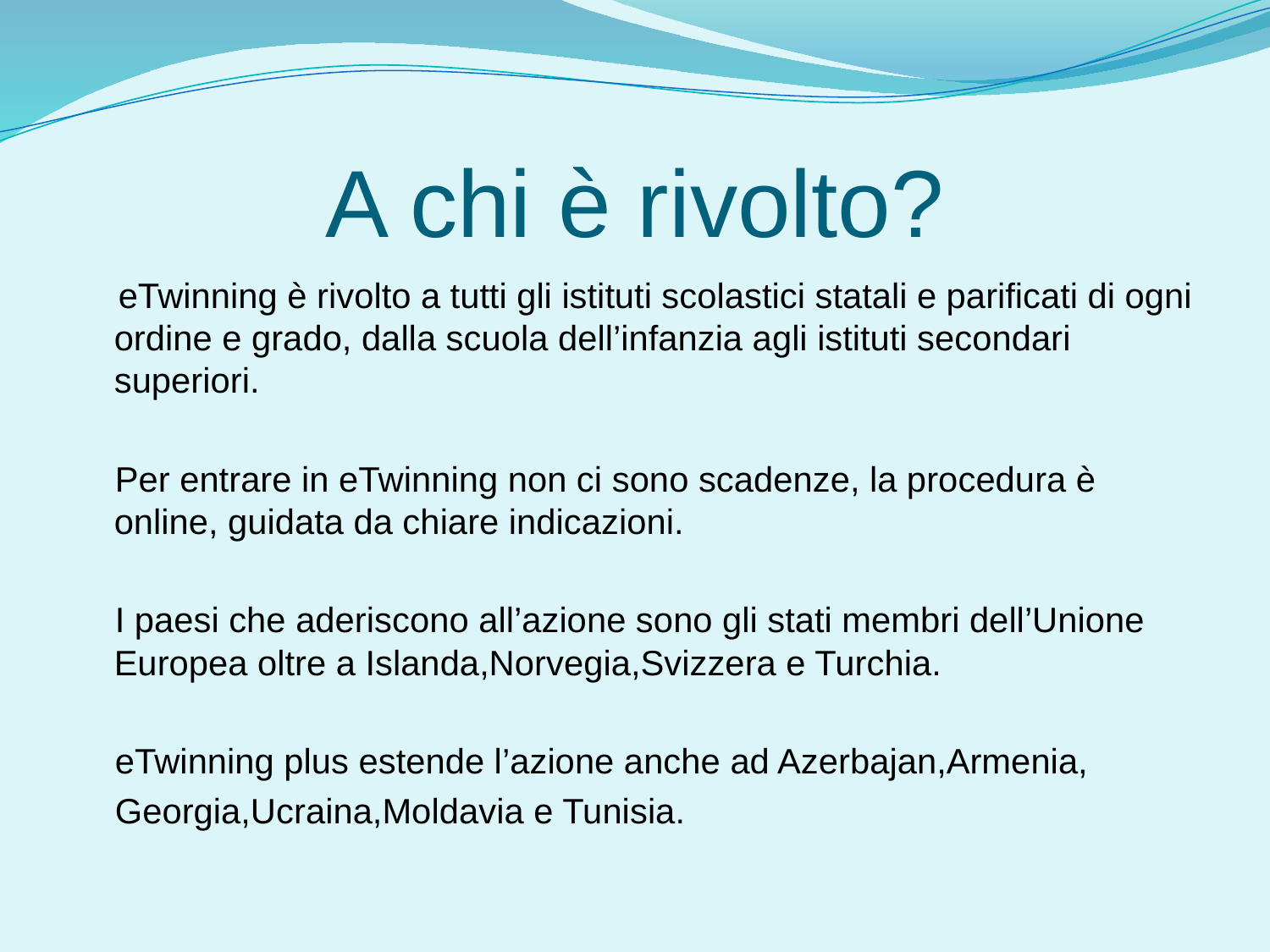

# A chi è rivolto?
    eTwinning è rivolto a tutti gli istituti scolastici statali e parificati di ogni ordine e grado, dalla scuola dell’infanzia agli istituti secondari superiori.

    Per entrare in eTwinning non ci sono scadenze, la procedura è online, guidata da chiare indicazioni.

    I paesi che aderiscono all’azione sono gli stati membri dell’Unione Europea oltre a Islanda,Norvegia,Svizzera e Turchia.

    eTwinning plus estende l’azione anche ad Azerbajan,Armenia,
    Georgia,Ucraina,Moldavia e Tunisia.